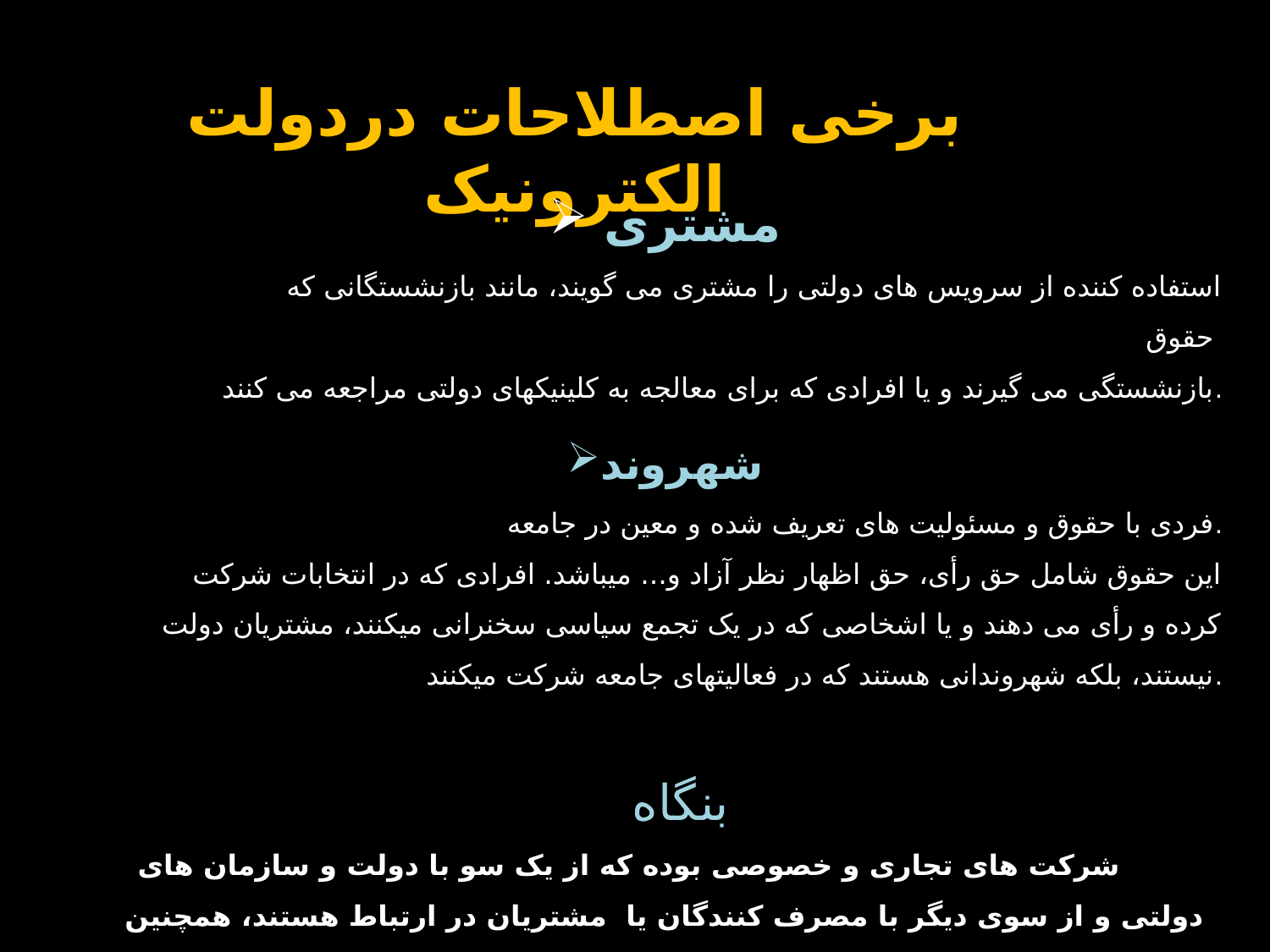

برخی اصطلاحات دردولت الکترونیک
 مشتری
            استفاده کننده از سرویس های دولتی را مشتری می گویند، مانند بازنشستگانی که حقوق
بازنشستگی می گیرند و یا افرادی که برای معالجه به کلینیکهای دولتی مراجعه می کنند.

شهروند
           فردی با حقوق و مسئولیت های تعریف شده و معین در جامعه.
    این حقوق شامل حق رأی، حق اظهار نظر آزاد و... میباشد. افرادی که در انتخابات شرکت کرده و رأی می دهند و یا اشخاصی که در یک تجمع سیاسی سخنرانی میکنند، مشتریان دولت نیستند، بلکه شهروندانی هستند که در فعالیتهای جامعه شرکت میکنند.

 بنگاه
        شرکت های تجاری و خصوصی بوده که از یک سو با دولت و سازمان های دولتی و از سوی دیگر با مصرف کنندگان یا  مشتریان در ارتباط هستند، همچنین برخی شرکت ها به عنوان پیمانکار با دولت در تعامل هستند.